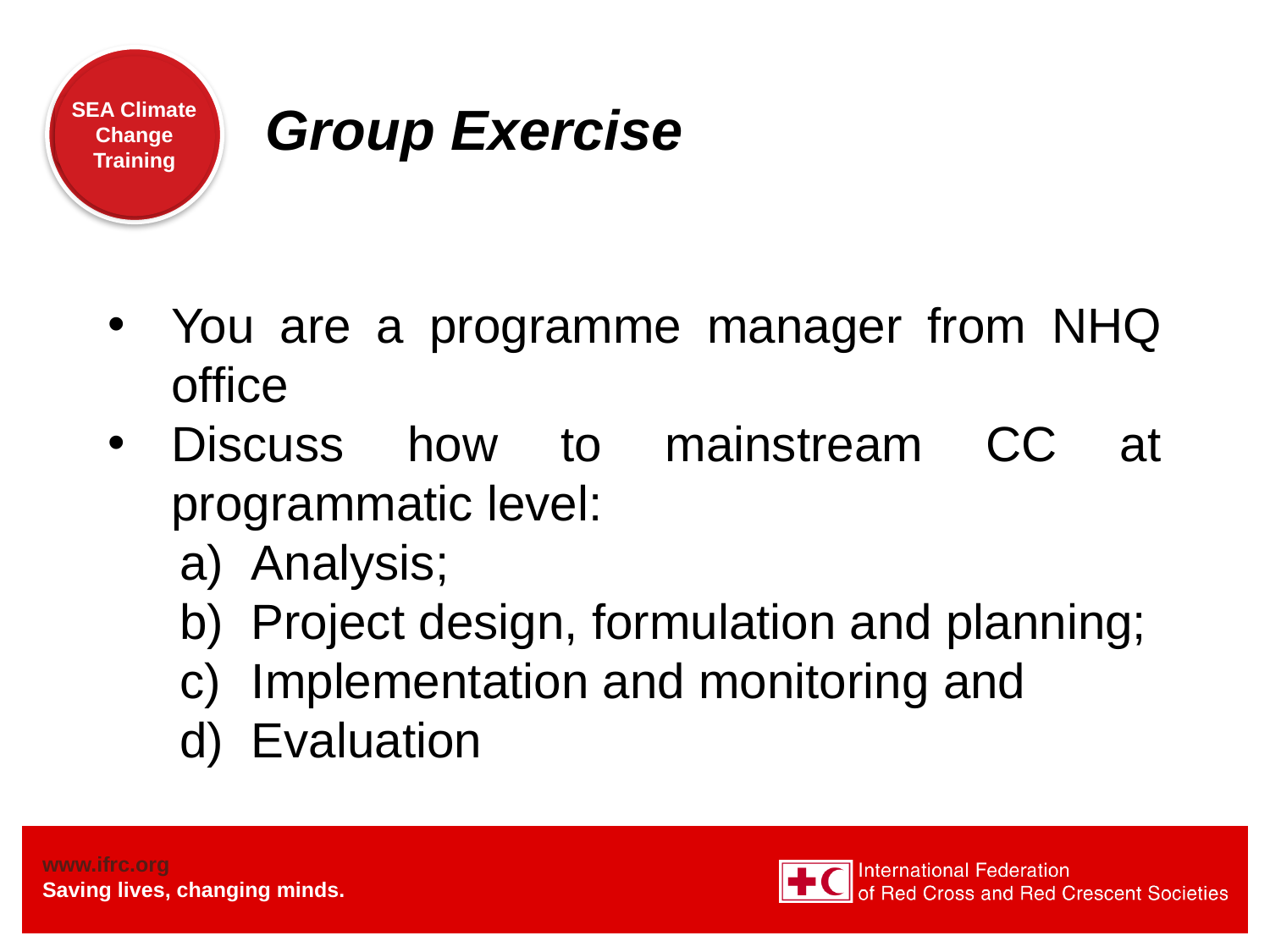

Group Exercise
You are a programme manager from NHQ office
Discuss how to mainstream CC at programmatic level:
Analysis;
Project design, formulation and planning;
Implementation and monitoring and
Evaluation